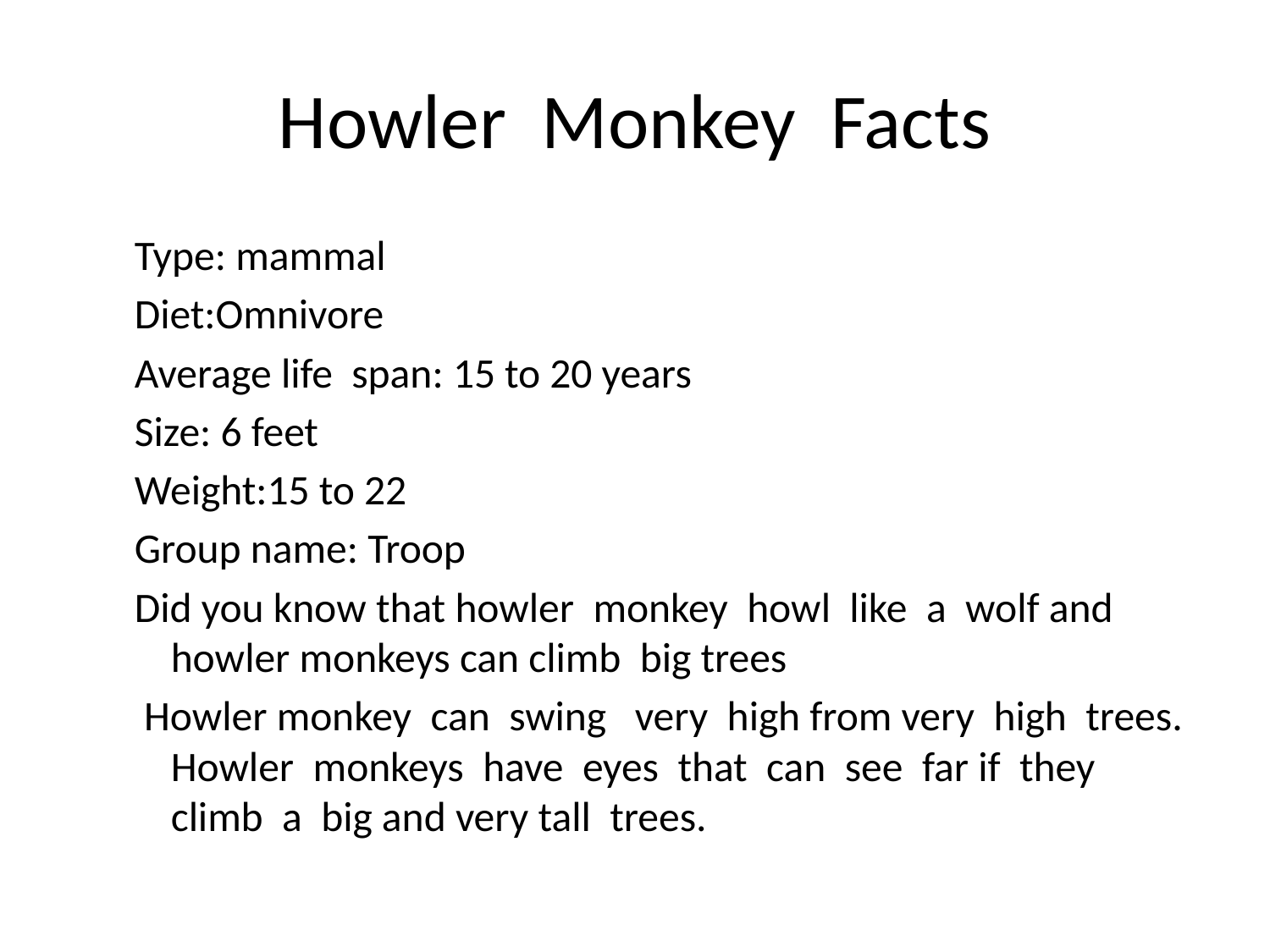

# Howler  Monkey  Facts
Type: mammal
Diet:Omnivore
Average life  span: 15 to 20 years
Size: 6 feet
Weight:15 to 22
Group name: Troop
Did you know that howler  monkey  howl  like  a  wolf and howler monkeys can climb  big trees
 Howler monkey  can  swing   very  high from very  high  trees. Howler  monkeys  have  eyes  that  can  see  far if  they  climb  a  big and very tall  trees.